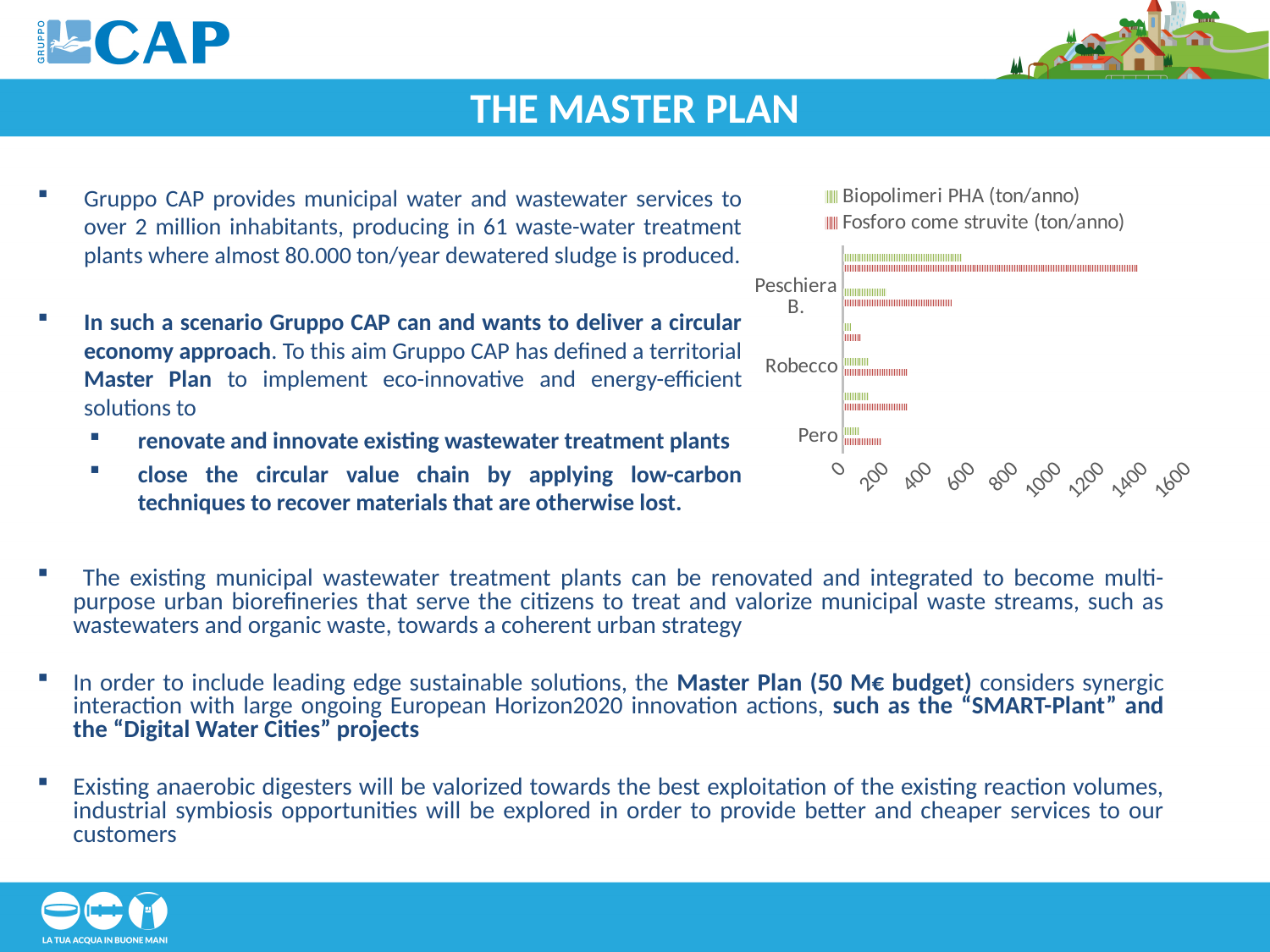

# THE MASTER PLAN

Gruppo CAP provides municipal water and wastewater services to over 2 million inhabitants, producing in 61 waste-water treatment plants where almost 80.000 ton/year dewatered sludge is produced.

In such a scenario Gruppo CAP can and wants to deliver a circular economy approach. To this aim Gruppo CAP has defined a territorial Master Plan to implement eco-innovative and energy-efficient solutions to
renovate and innovate existing wastewater treatment plants
close the circular value chain by applying low-carbon techniques to recover materials that are otherwise lost.

### Chart

| Category | Fosforo come struvite (ton/anno) | Biopolimeri PHA (ton/anno) |
|---|---|---|
| Pero | 180.0 | 75.0 |
| Bresso | 300.0 | 120.0 |
| Robecco | 300.0 | 120.0 |
| Sesto S.G. | 85.0 | 35.0 |
| Peschiera B. | 500.0 | 200.0 |
| Totale GRUPPO CAP | 1365.0 | 550.0 |
 The existing municipal wastewater treatment plants can be renovated and integrated to become multi-purpose urban biorefineries that serve the citizens to treat and valorize municipal waste streams, such as wastewaters and organic waste, towards a coherent urban strategy

In order to include leading edge sustainable solutions, the Master Plan (50 M€ budget) considers synergic interaction with large ongoing European Horizon2020 innovation actions, such as the “SMART-Plant” and the “Digital Water Cities” projects

Existing anaerobic digesters will be valorized towards the best exploitation of the existing reaction volumes, industrial symbiosis opportunities will be explored in order to provide better and cheaper services to our customers